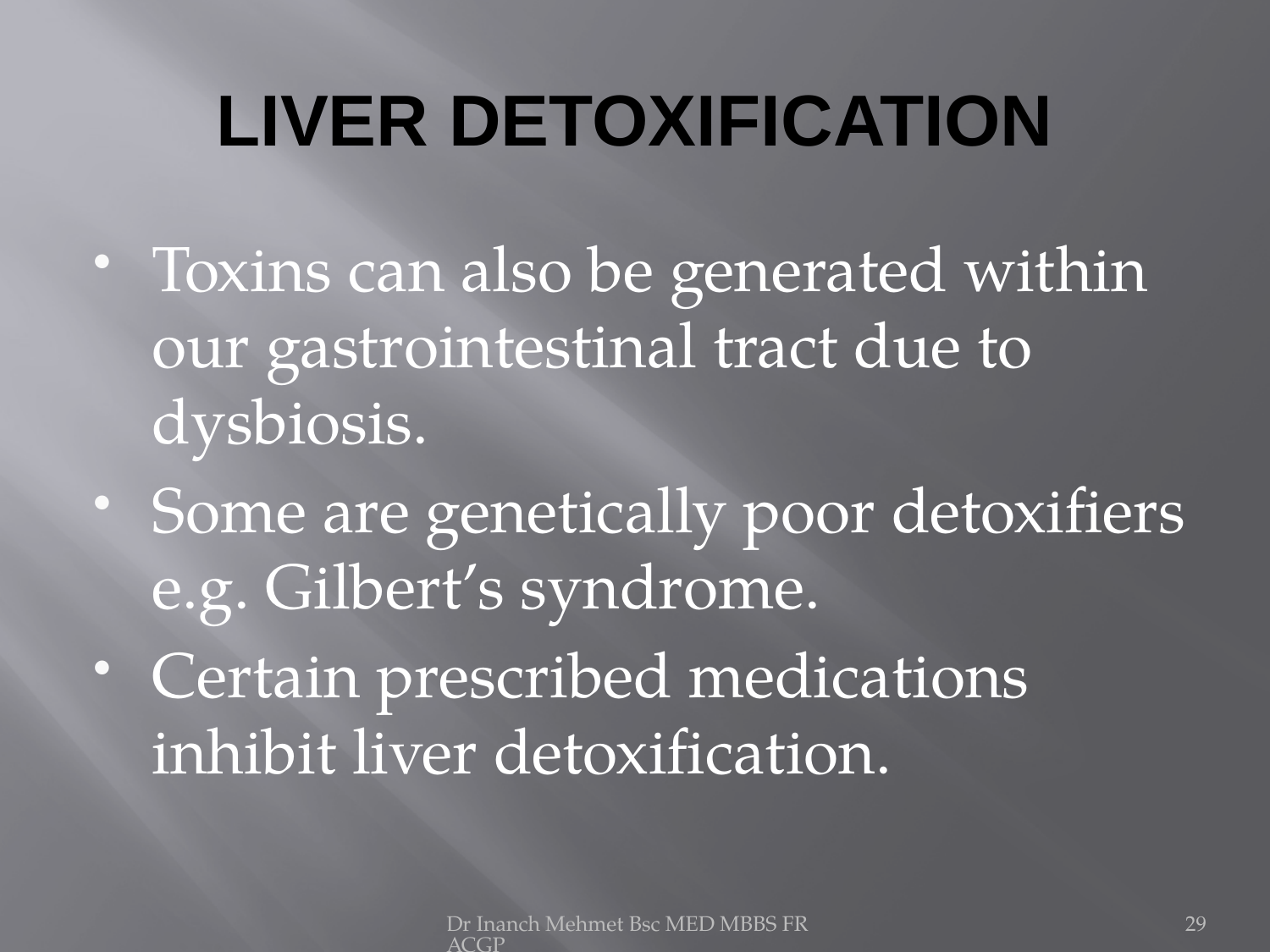

# LIVER DETOXIFICATION
Toxins can also be generated within our gastrointestinal tract due to dysbiosis.
Some are genetically poor detoxifiers e.g. Gilbert’s syndrome.
Certain prescribed medications inhibit liver detoxification.

Dr Inanch Mehmet Bsc MED MBBS FRACGP
29